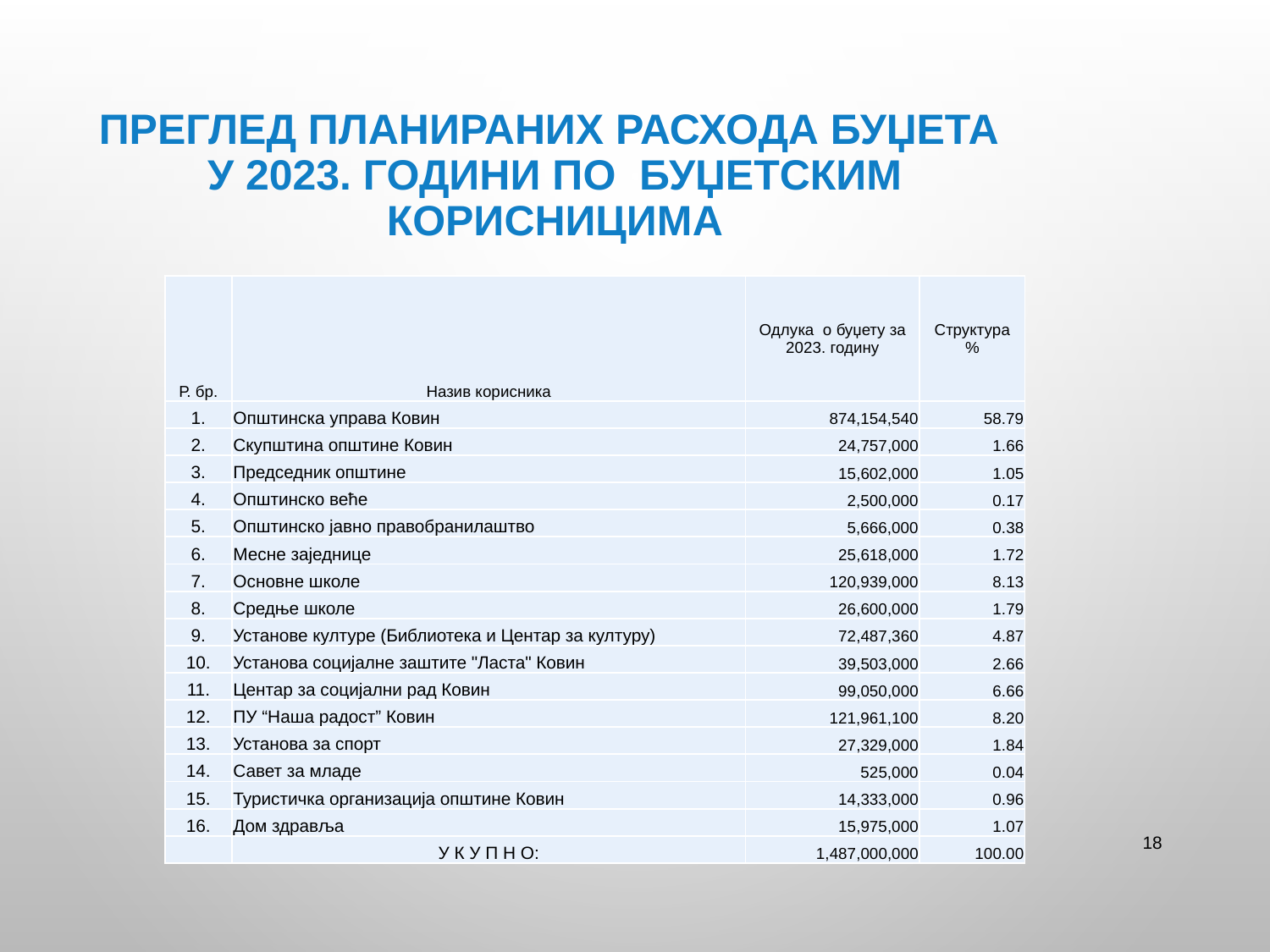

# Преглед планираних расхода буџета у 2023. години по  буџетским корисницима
| Р. бр. | Назив корисника | Одлука о буџету за 2023. годину | Структура % |
| --- | --- | --- | --- |
| 1. | Општинска управа Ковин | 874,154,540 | 58.79 |
| 2. | Скупштина општине Ковин | 24,757,000 | 1.66 |
| 3. | Председник општине | 15,602,000 | 1.05 |
| 4. | Општинско веће | 2,500,000 | 0.17 |
| 5. | Општинско јавно правобранилаштво | 5,666,000 | 0.38 |
| 6. | Месне заједнице | 25,618,000 | 1.72 |
| 7. | Основне школе | 120,939,000 | 8.13 |
| 8. | Средње школе | 26,600,000 | 1.79 |
| 9. | Установе културе (Библиотека и Центар за културу) | 72,487,360 | 4.87 |
| 10. | Установа социјалне заштите "Ласта" Ковин | 39,503,000 | 2.66 |
| 11. | Центар за социјални рад Ковин | 99,050,000 | 6.66 |
| 12. | ПУ “Наша радост” Ковин | 121,961,100 | 8.20 |
| 13. | Установа за спорт | 27,329,000 | 1.84 |
| 14. | Савет за младе | 525,000 | 0.04 |
| 15. | Туристичка организација општине Ковин | 14,333,000 | 0.96 |
| 16. | Дом здравља | 15,975,000 | 1.07 |
|  | У К У П Н О: | 1,487,000,000 | 100.00 |
18